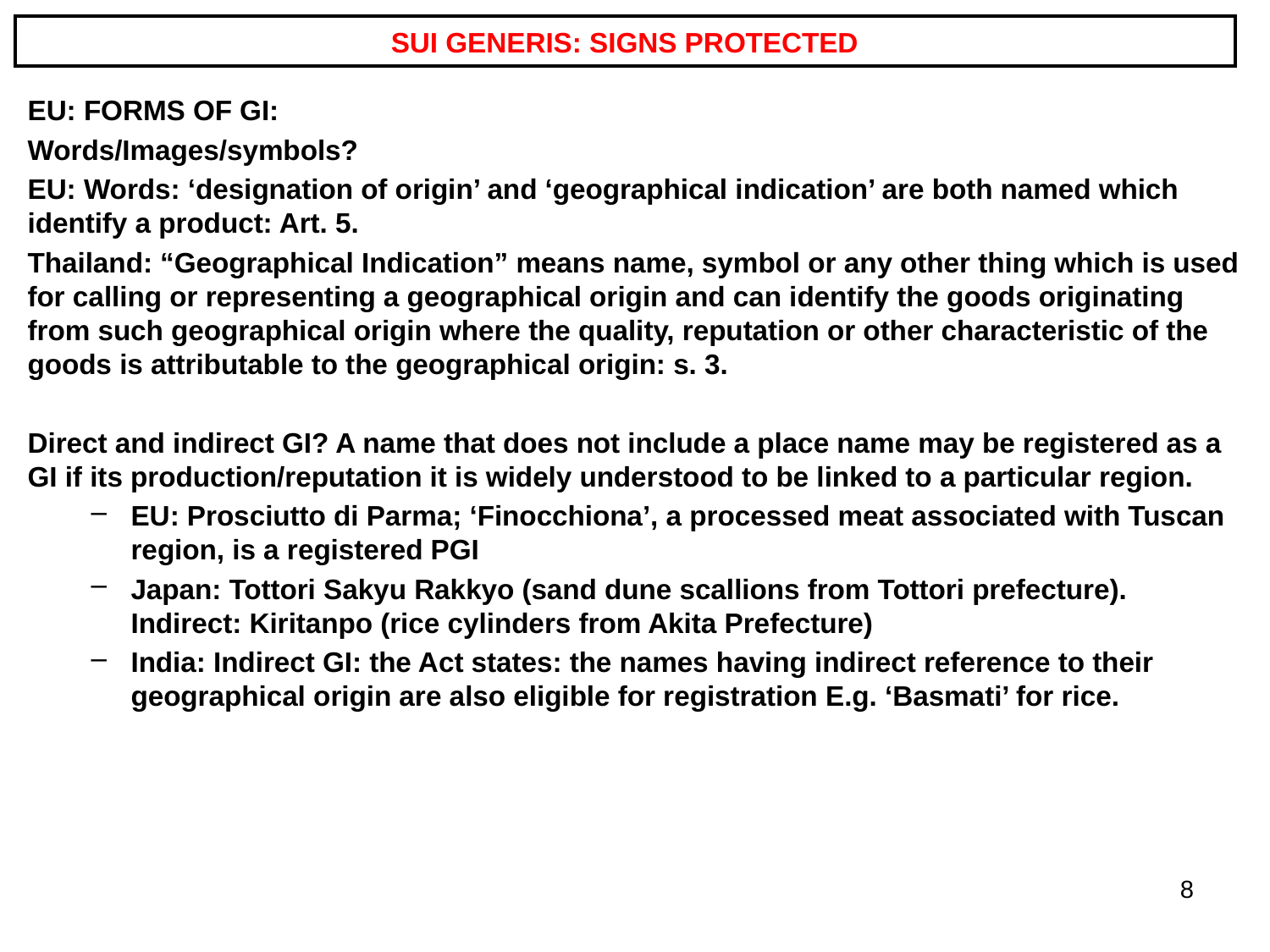

# SUI GENERIS: SIGNS PROTECTED
EU: FORMS OF GI:
Words/Images/symbols?
EU: Words: ‘designation of origin’ and ‘geographical indication’ are both named which identify a product: Art. 5.
Thailand: “Geographical Indication” means name, symbol or any other thing which is used for calling or representing a geographical origin and can identify the goods originating from such geographical origin where the quality, reputation or other characteristic of the goods is attributable to the geographical origin: s. 3.

Direct and indirect GI? A name that does not include a place name may be registered as a GI if its production/reputation it is widely understood to be linked to a particular region.
EU: Prosciutto di Parma; ‘Finocchiona’, a processed meat associated with Tuscan region, is a registered PGI
Japan: Tottori Sakyu Rakkyo (sand dune scallions from Tottori prefecture). Indirect: Kiritanpo (rice cylinders from Akita Prefecture)
India: Indirect GI: the Act states: the names having indirect reference to their geographical origin are also eligible for registration E.g. ‘Basmati’ for rice.

8